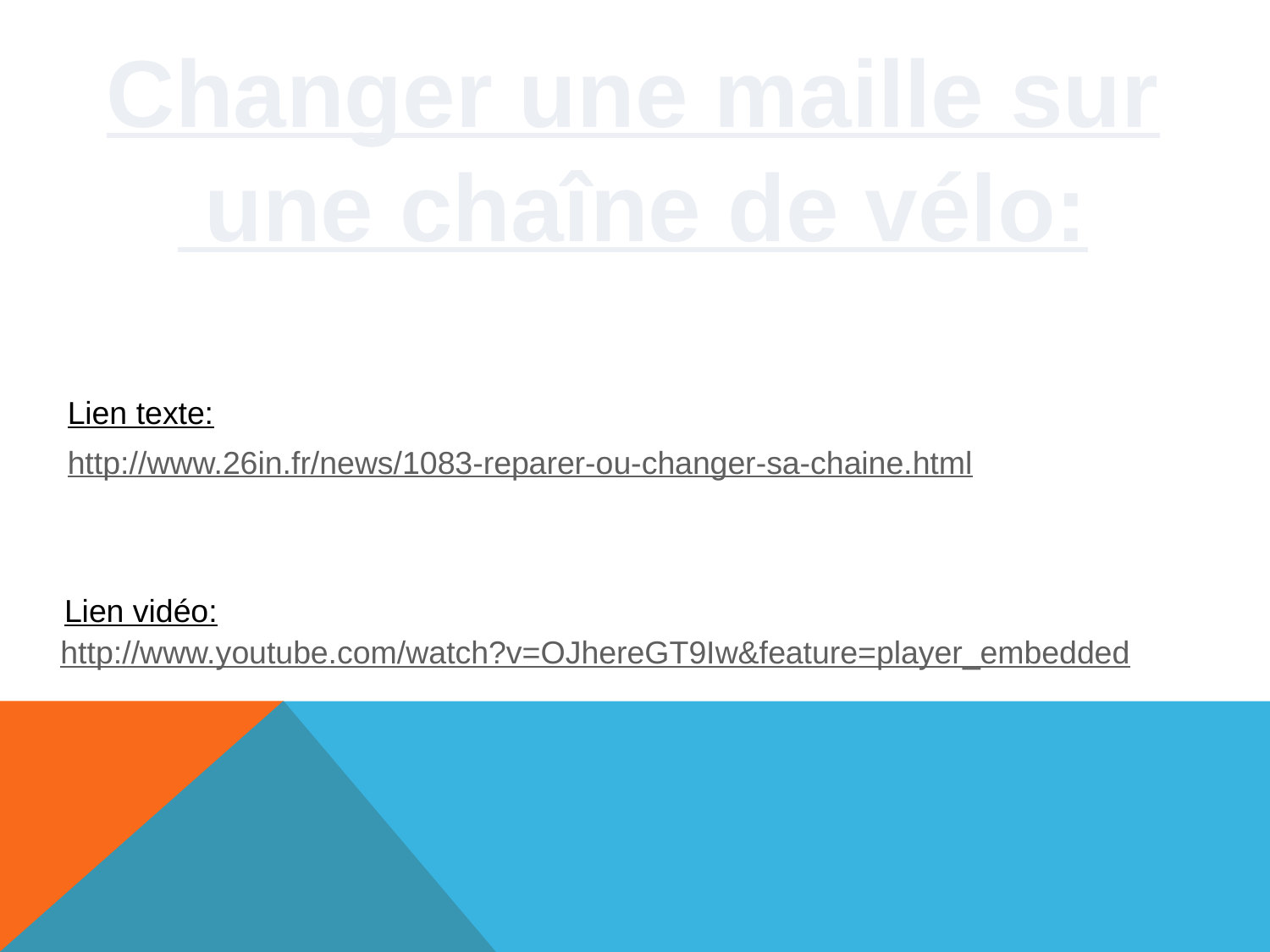

Changer une maille sur
 une chaîne de vélo:
Lien texte:
http://www.26in.fr/news/1083-reparer-ou-changer-sa-chaine.html
Lien vidéo:
http://www.youtube.com/watch?v=OJhereGT9Iw&feature=player_embedded